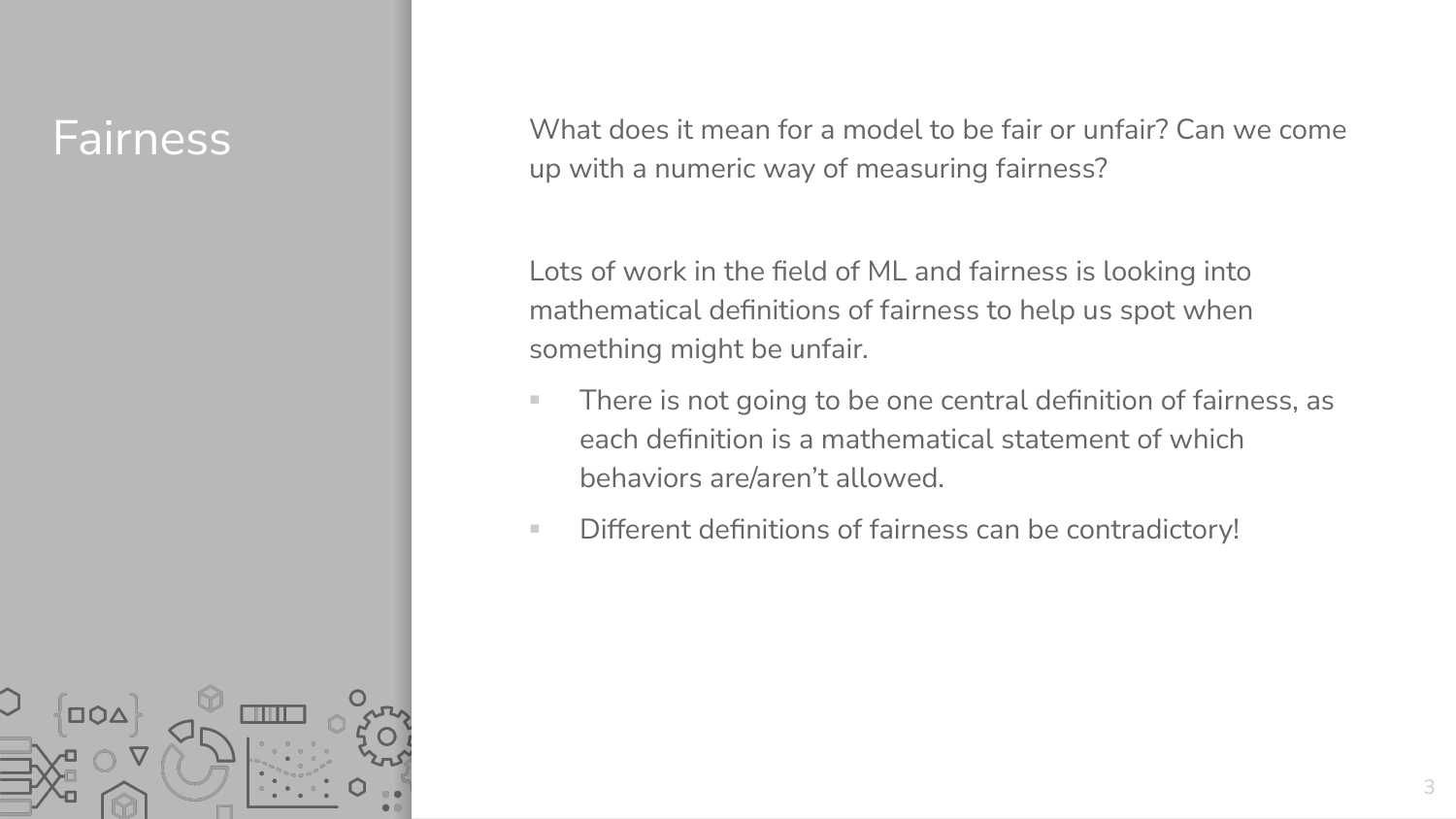

# Fairness
What does it mean for a model to be fair or unfair? Can we come up with a numeric way of measuring fairness?

Lots of work in the field of ML and fairness is looking into mathematical definitions of fairness to help us spot when something might be unfair.
There is not going to be one central definition of fairness, as each definition is a mathematical statement of which behaviors are/aren’t allowed.
Different definitions of fairness can be contradictory!

3